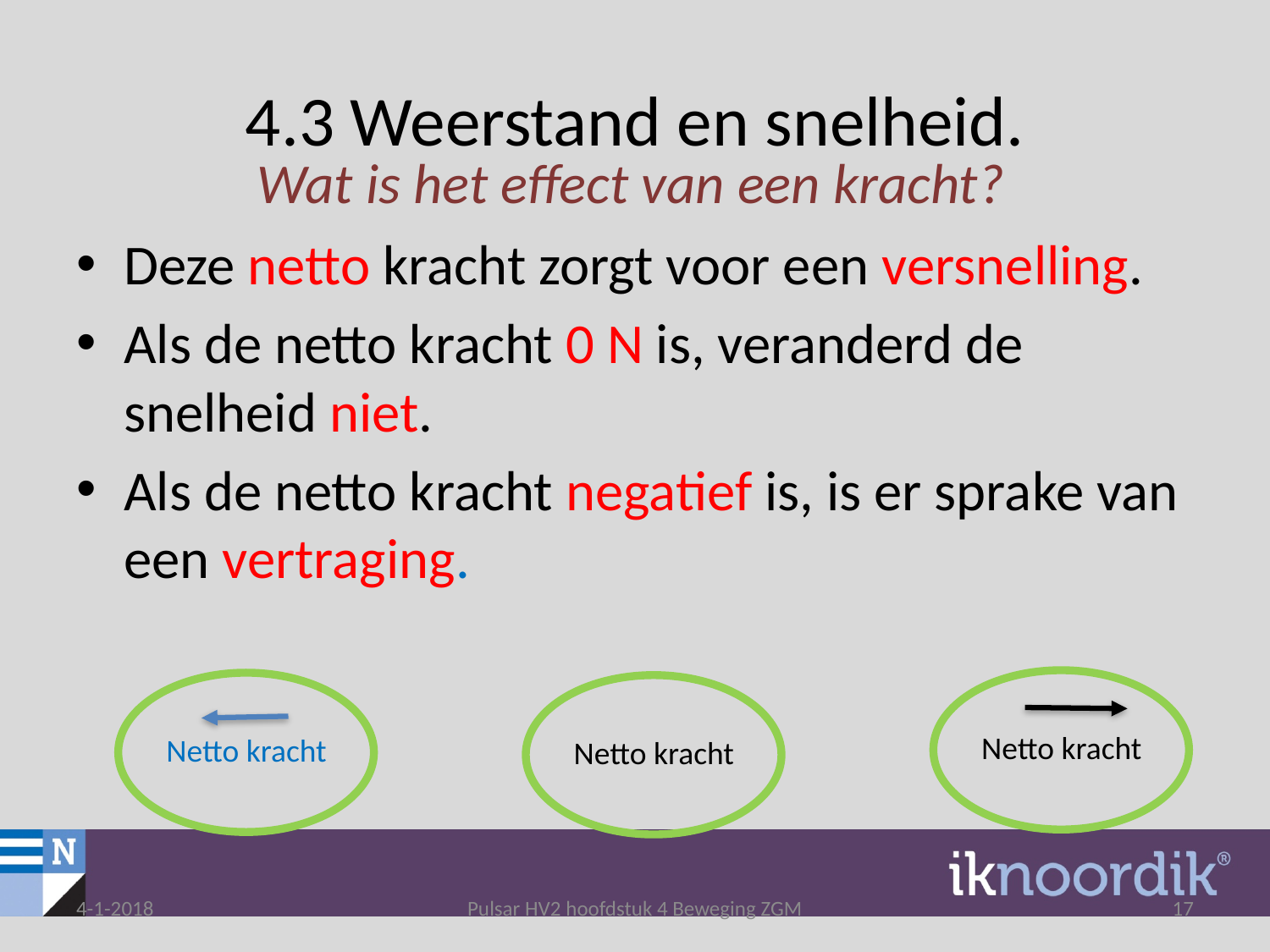

# 4.3 Weerstand en snelheid.
Wat is het effect van een kracht?
Deze netto kracht zorgt voor een versnelling.
Als de netto kracht 0 N is, veranderd de snelheid niet.
Als de netto kracht negatief is, is er sprake van een vertraging.

Netto kracht

Netto kracht

Netto kracht
4-1-2018
Pulsar HV2 hoofdstuk 4 Beweging ZGM
17